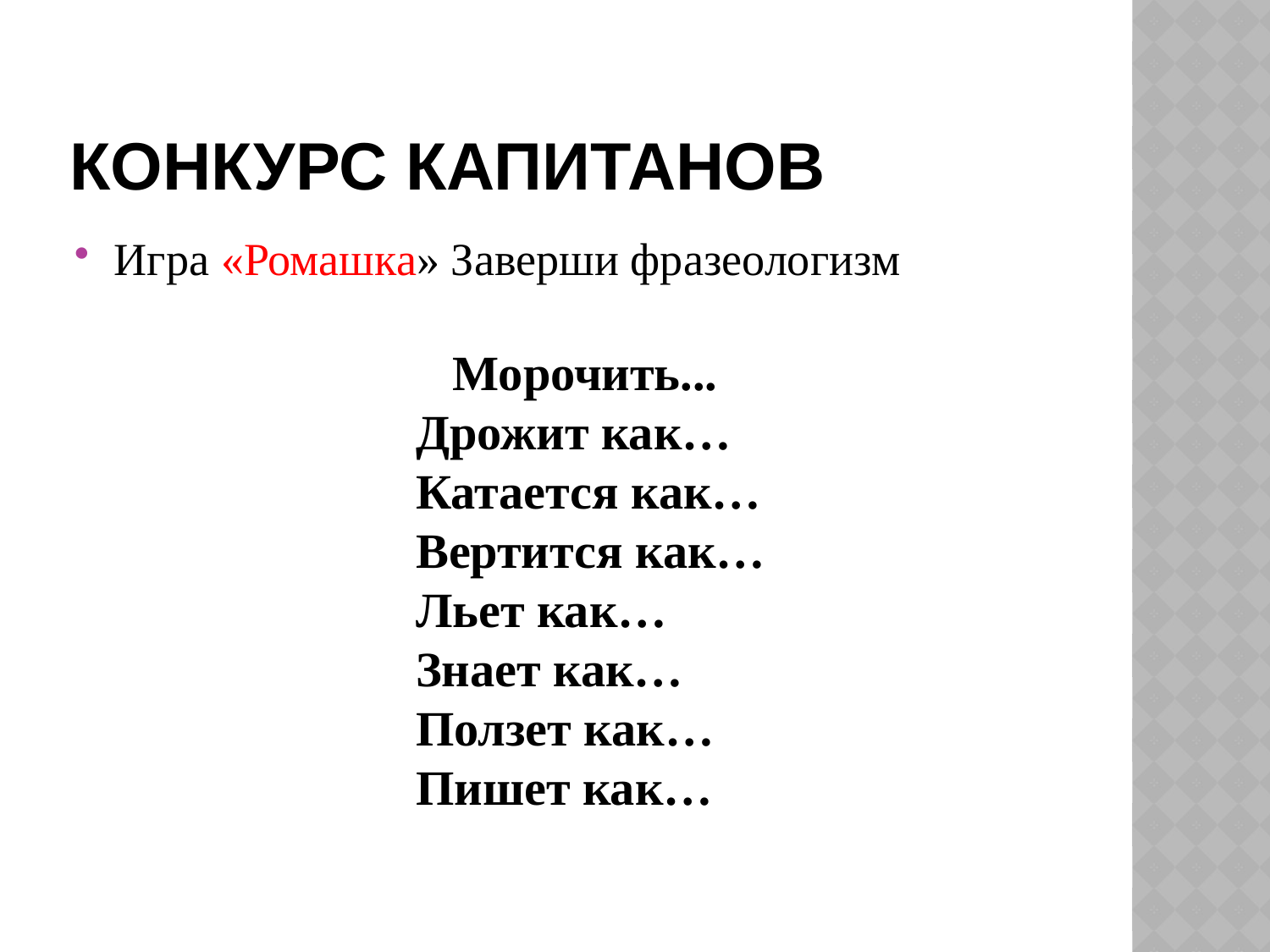

# Конкурс капитанов
Игра «Ромашка» Заверши фразеологизм

          Морочить...
       Дрожит как…
       Катается как…
       Вертится как…
       Льет как…
       Знает как…
       Ползет как…
       Пишет как…